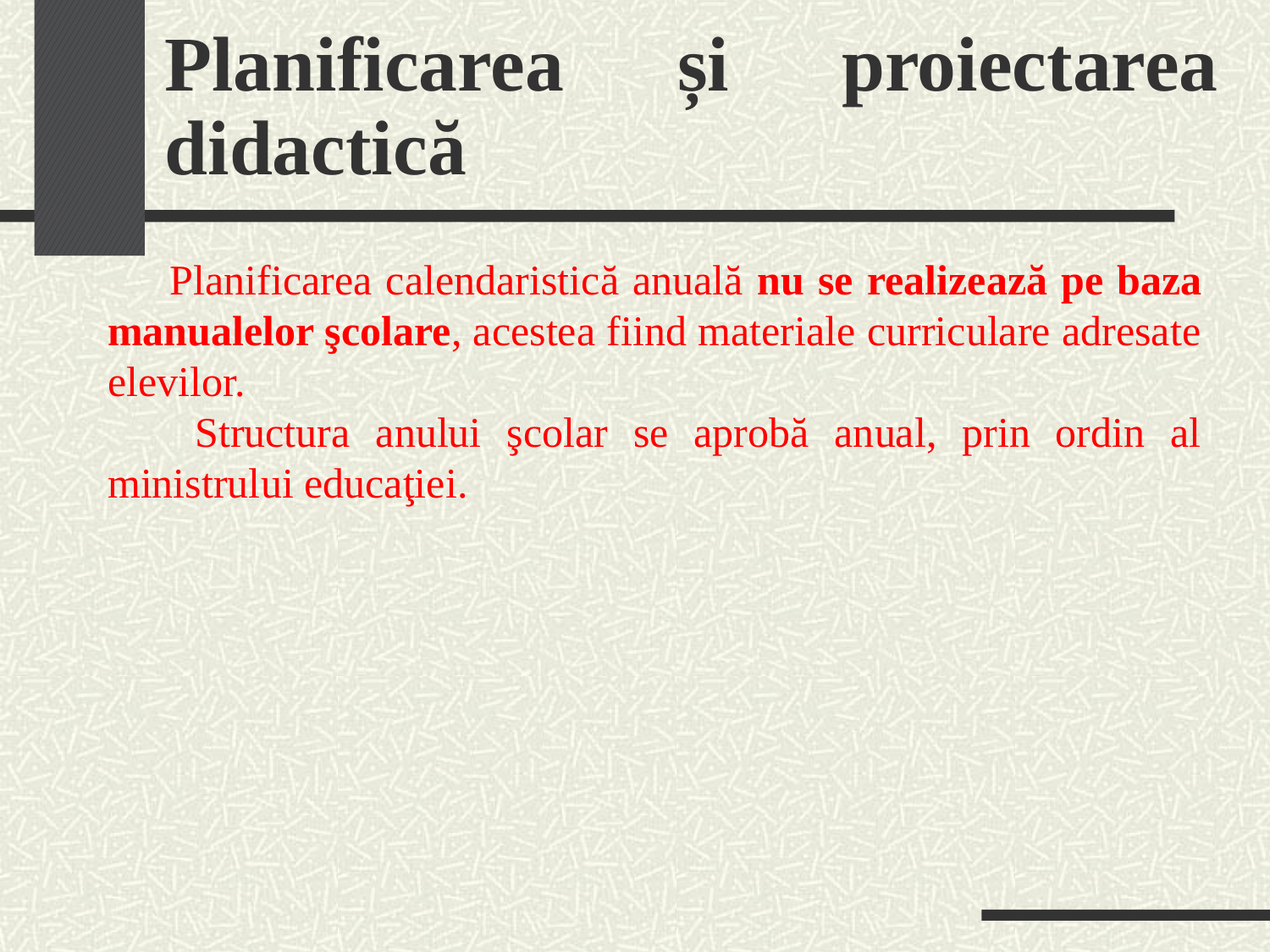

# Planificarea și proiectarea didactică
Planificarea calendaristică anuală nu se realizează pe baza manualelor şcolare, acestea fiind materiale curriculare adresate elevilor.
 Structura anului şcolar se aprobă anual, prin ordin al ministrului educaţiei.